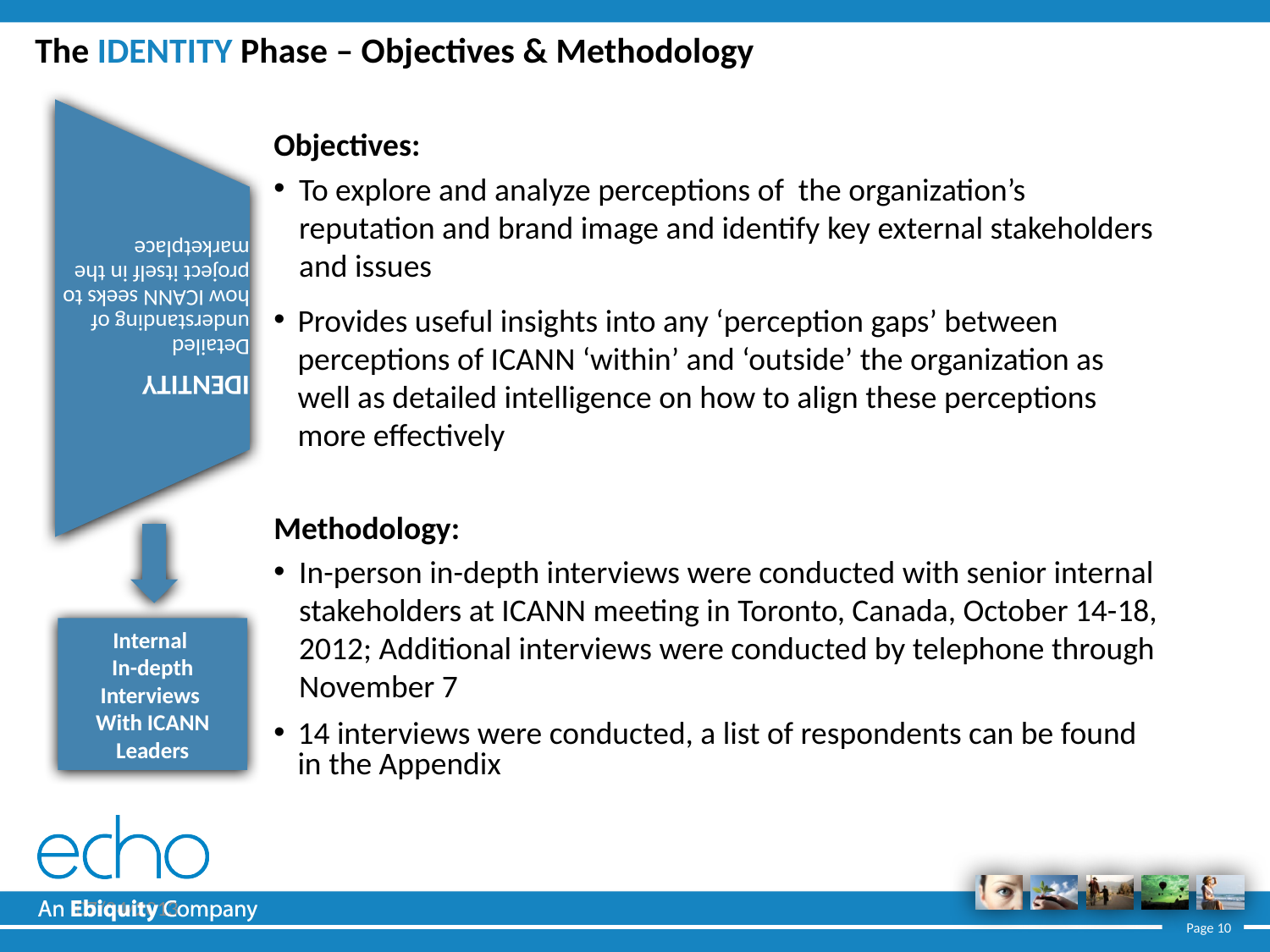

The IDENTITY Phase – Objectives & Methodology
IDENTITY
Detailed understanding of how ICANN seeks to project itself in the marketplace
Objectives:
To explore and analyze perceptions of  the organization’s reputation and brand image and identify key external stakeholders and issues
Provides useful insights into any ‘perception gaps’ between perceptions of ICANN ‘within’ and ‘outside’ the organization as well as detailed intelligence on how to align these perceptions more effectively
Methodology:
In-person in-depth interviews were conducted with senior internal stakeholders at ICANN meeting in Toronto, Canada, October 14-18, 2012; Additional interviews were conducted by telephone through November 7
14 interviews were conducted, a list of respondents can be found in the Appendix

Internal
In-depth Interviews
With ICANN Leaders